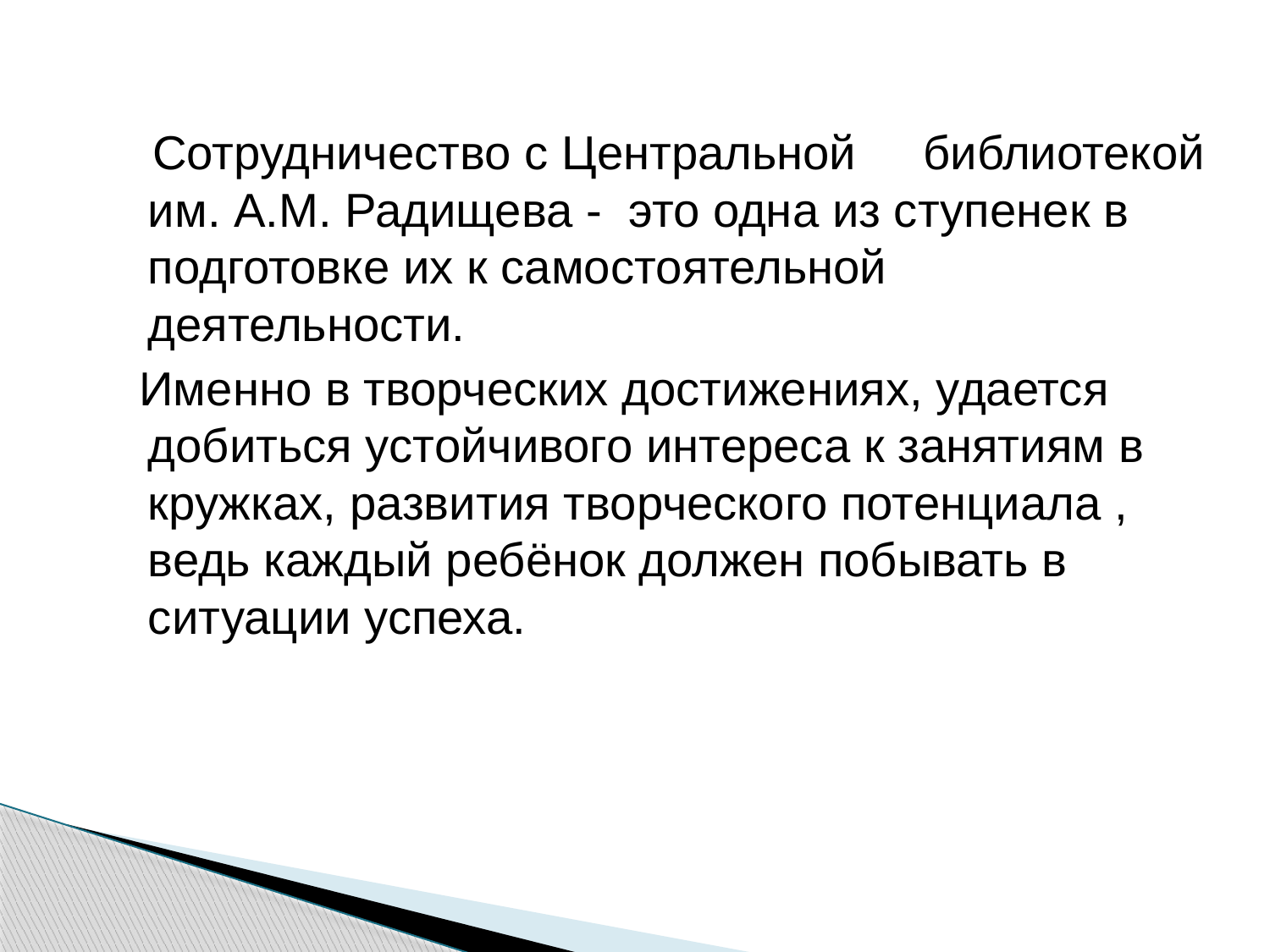

Сотрудничество с Центральной	 библиотекой им. А.М. Радищева -  это одна из ступенек в подготовке их к самостоятельной  деятельности.
  Именно в творческих достижениях, удается добиться устойчивого интереса к занятиям в кружках, развития творческого потенциала , ведь каждый ребёнок должен побывать в ситуации успеха.